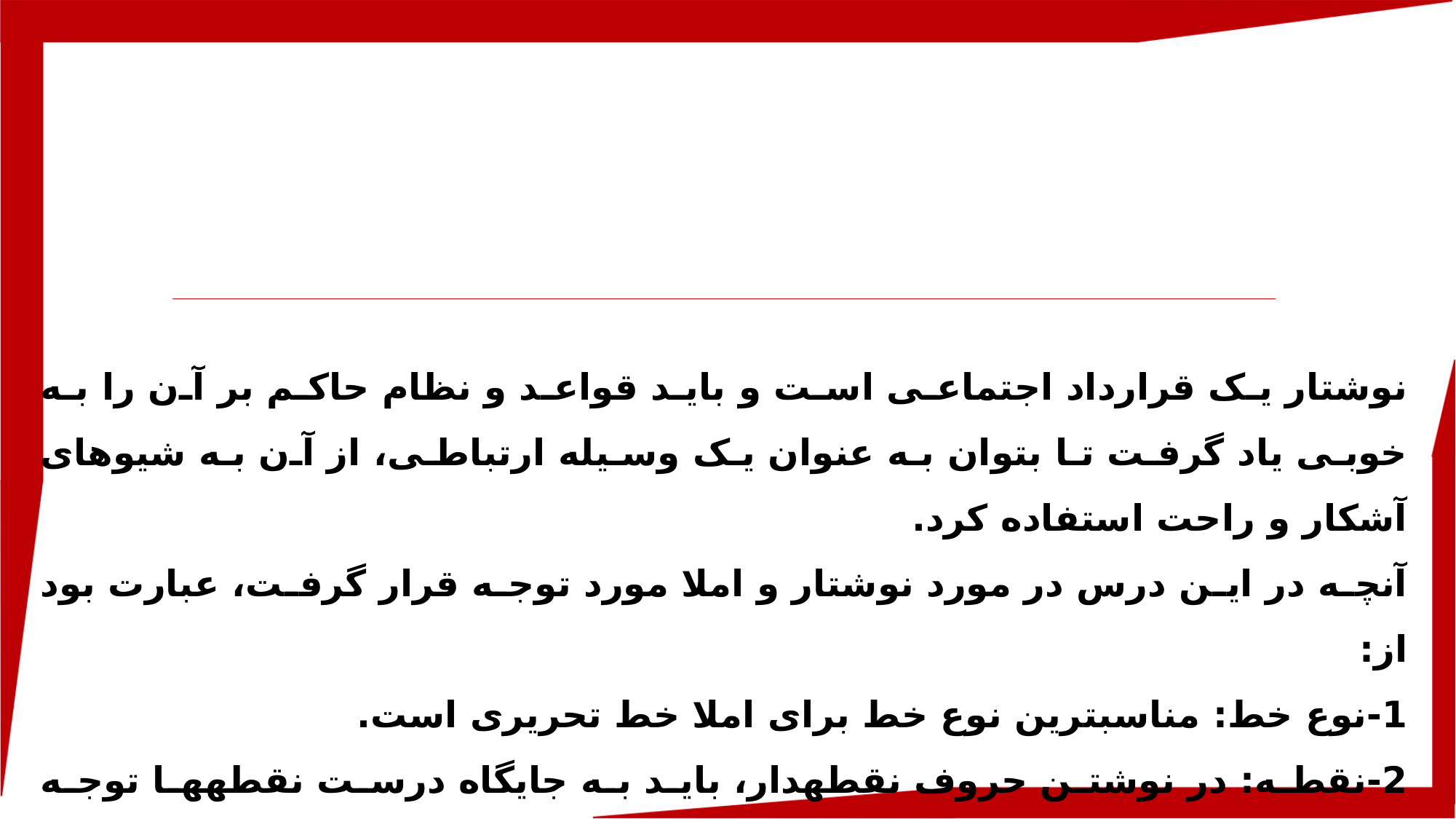

نوشتار یک قرارداد اجتماعی است و باید قواعد و نظام حاکم بر آن را به خوبی یاد گرفت تا بتوان به عنوان یک وسیله ارتباطی، از آن به شیوه­ای آشکار و راحت استفاده کرد.
آنچه در این درس در مورد نوشتار و املا مورد توجه قرار گرفت، عبارت بود از:
1-نوع خط: مناسب­ترین نوع خط برای املا خط تحریری است.
2-نقطه: در نوشتن حروف نقطه­دار، باید به جایگاه درست نقطه­ها توجه داشت.
3-دندانه: رعایت دندانه­های حروف دندانه­دار و طرز نوشتن آن­ها از نکات مورد توجه در املای فارسی است.